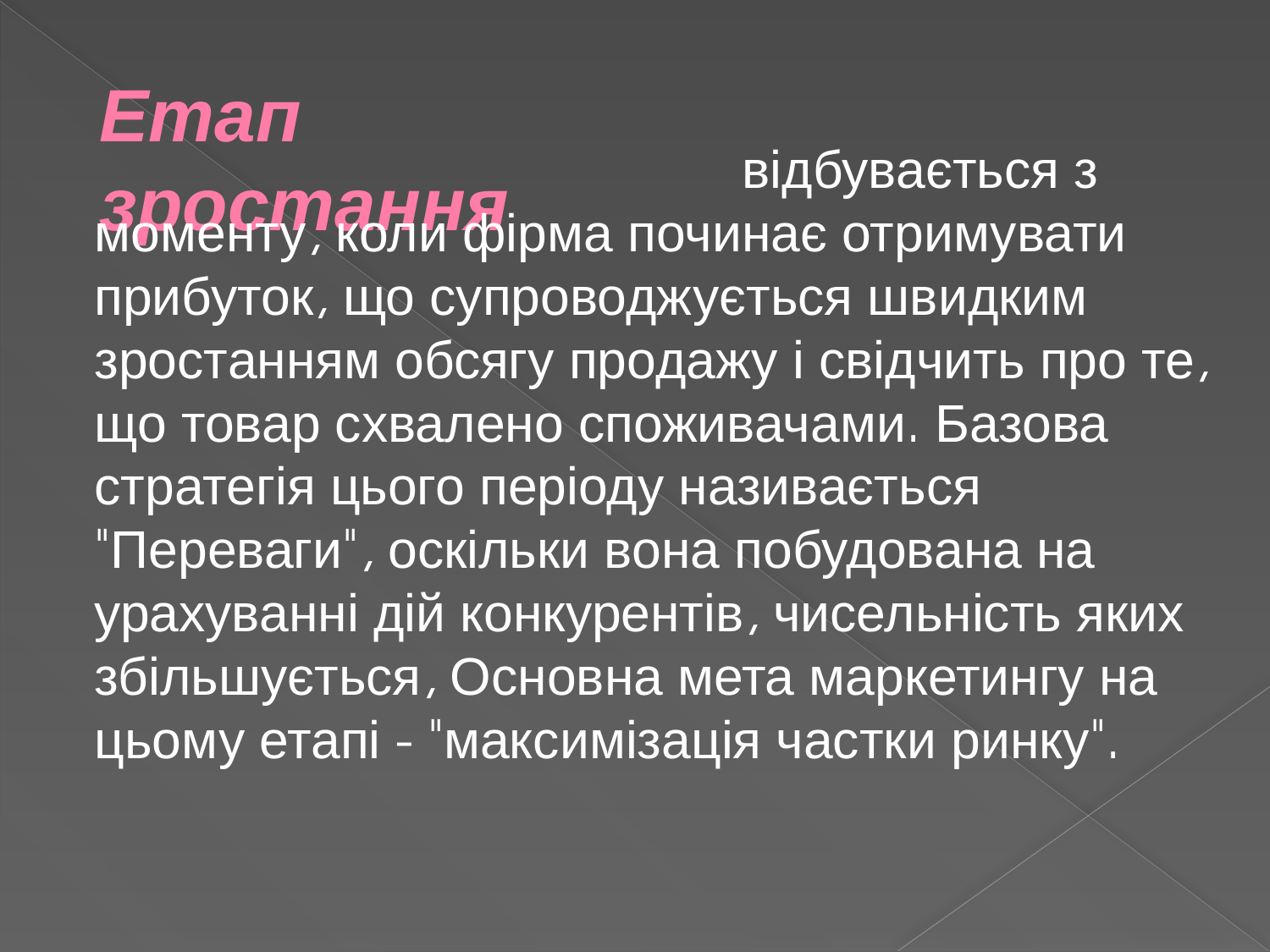

# Етап зростання
                                                відбувається з моменту, коли фірма починає отримувати прибуток, що супроводжується швидким зростанням обсягу продажу і свідчить про те, що товар схвалено споживачами. Базова стратегія цього періоду називається "Переваги", оскільки вона побудована на урахуванні дій конкурентів, чисельність яких збільшується, Основна мета маркетингу на цьому етапі - "максимізація частки ринку".